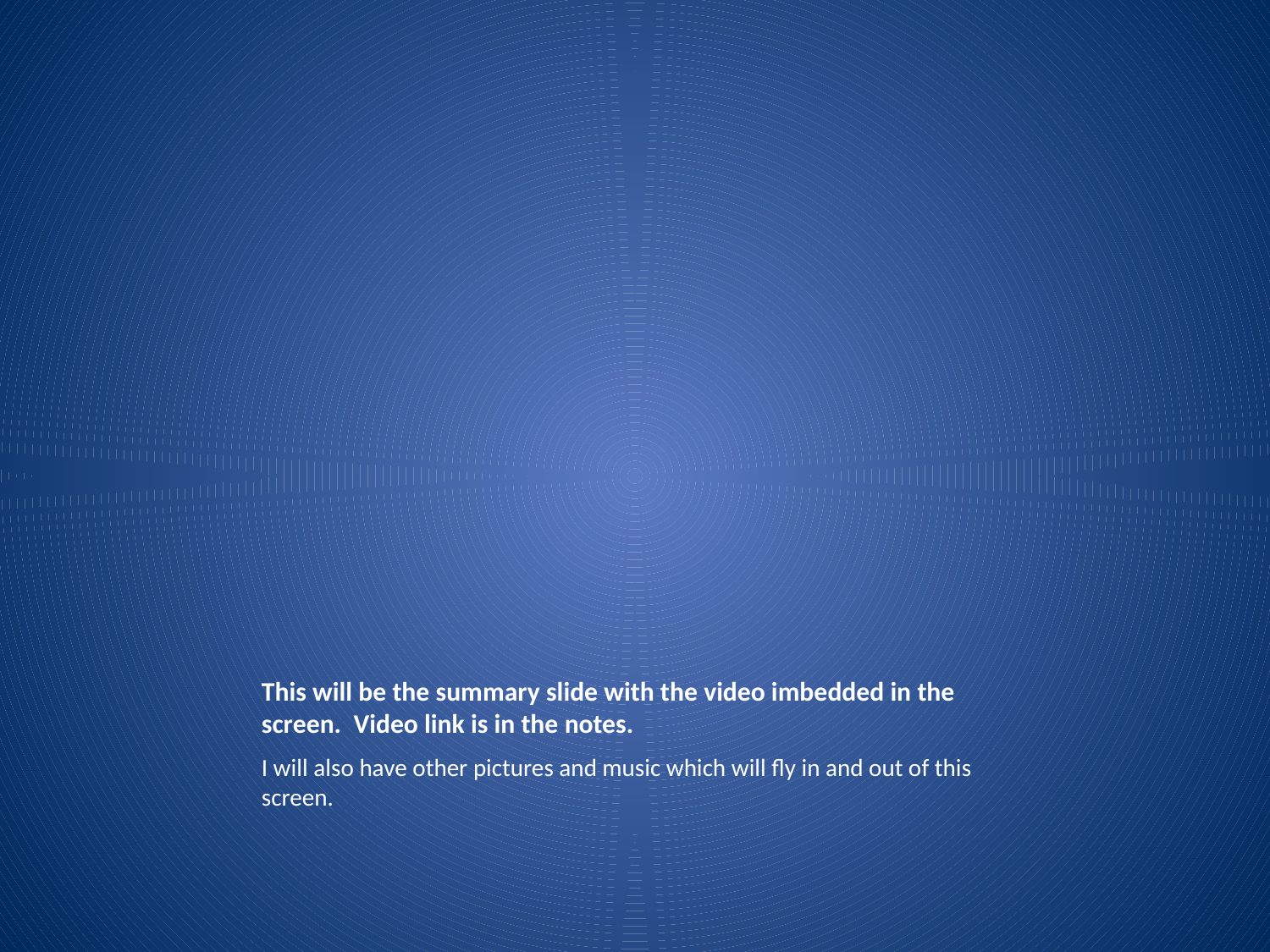

# This will be the summary slide with the video imbedded in the screen.  Video link is in the notes.
I will also have other pictures and music which will fly in and out of this screen.